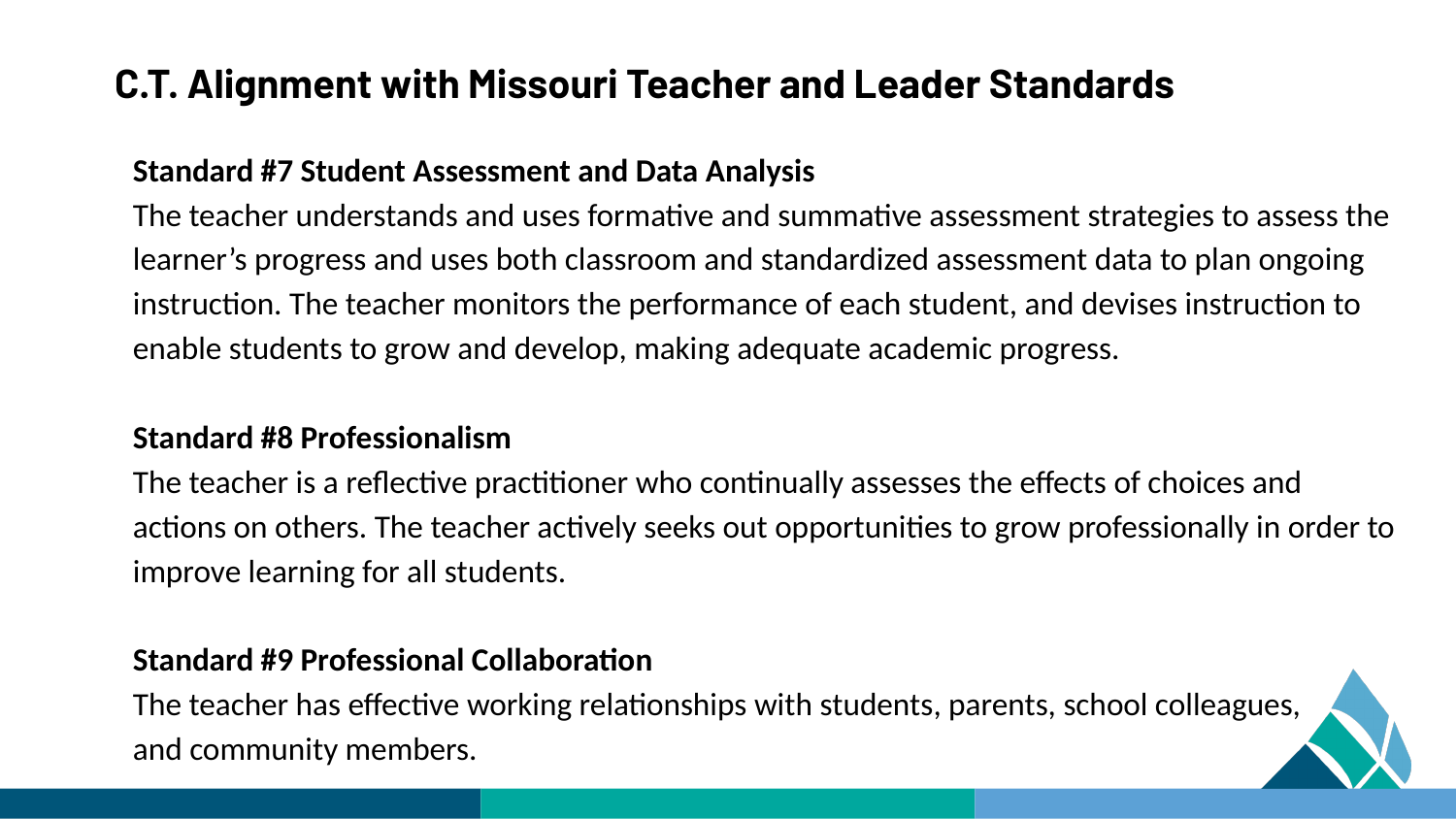

# C.T. Alignment with Missouri Teacher and Leader Standards
Standard #7 Student Assessment and Data Analysis
The teacher understands and uses formative and summative assessment strategies to assess the learner’s progress and uses both classroom and standardized assessment data to plan ongoing instruction. The teacher monitors the performance of each student, and devises instruction to enable students to grow and develop, making adequate academic progress.

Standard #8 Professionalism
The teacher is a reflective practitioner who continually assesses the effects of choices and actions on others. The teacher actively seeks out opportunities to grow professionally in order to improve learning for all students.

Standard #9 Professional Collaboration
The teacher has effective working relationships with students, parents, school colleagues,
and community members.